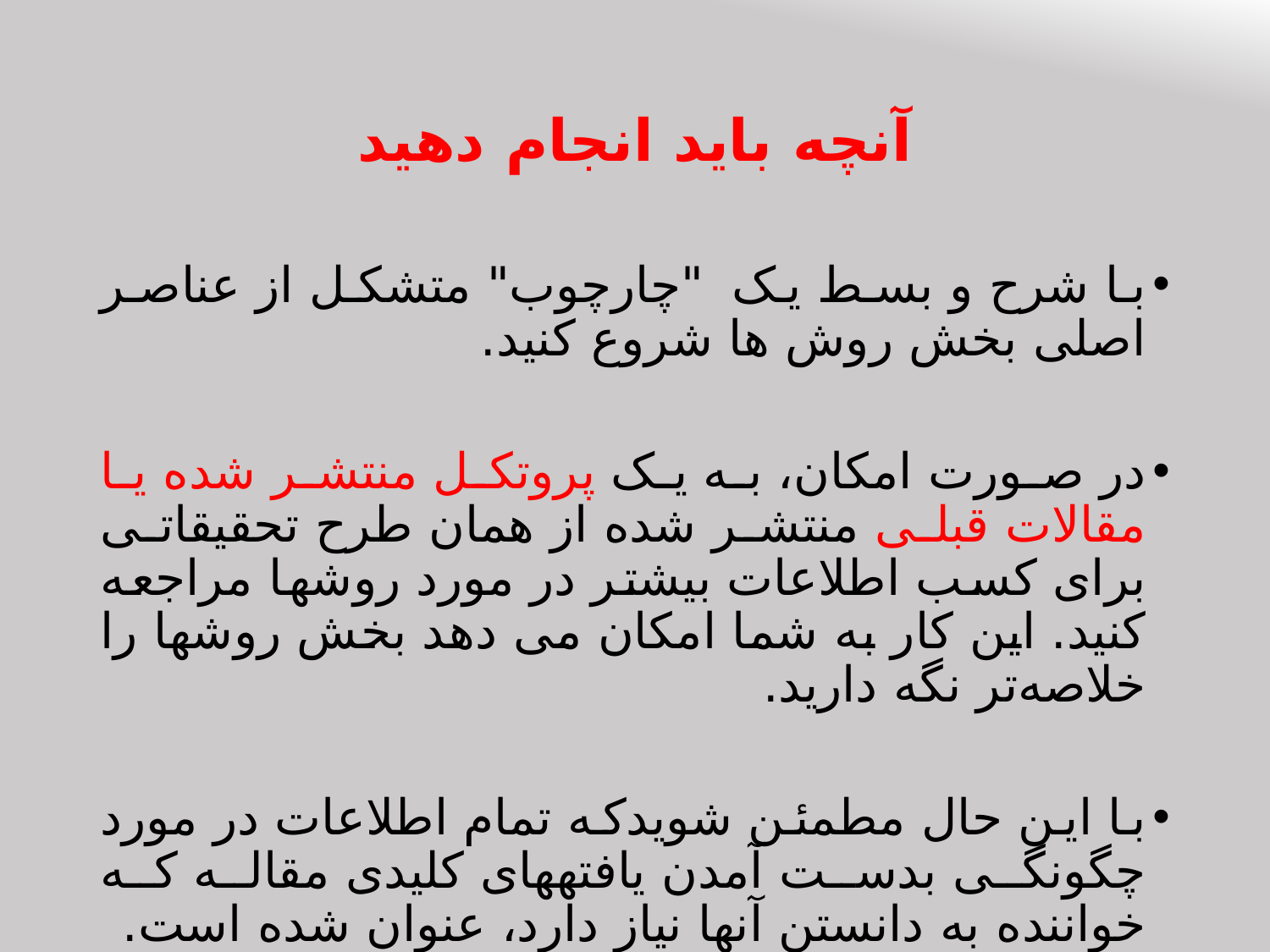

# آنچه باید انجام دهید
با شرح و بسط یک "چارچوب" متشکل از عناصر اصلی بخش روش ها شروع کنید.

در صورت امکان، به یک پروتکل منتشر شده یا مقالات قبلی منتشر شده از همان طرح تحقیقاتی برای کسب اطلاعات بیشتر در مورد روش‎ها مراجعه کنید. این کار به شما امکان می دهد بخش روش‎ها را خلاصه‌تر نگه دارید.

با این حال مطمئن شویدکه تمام اطلاعات در مورد چگونگی بدست آمدن یافته‎های کلیدی مقاله که خواننده به دانستن آنها نیاز دارد، عنوان شده است.